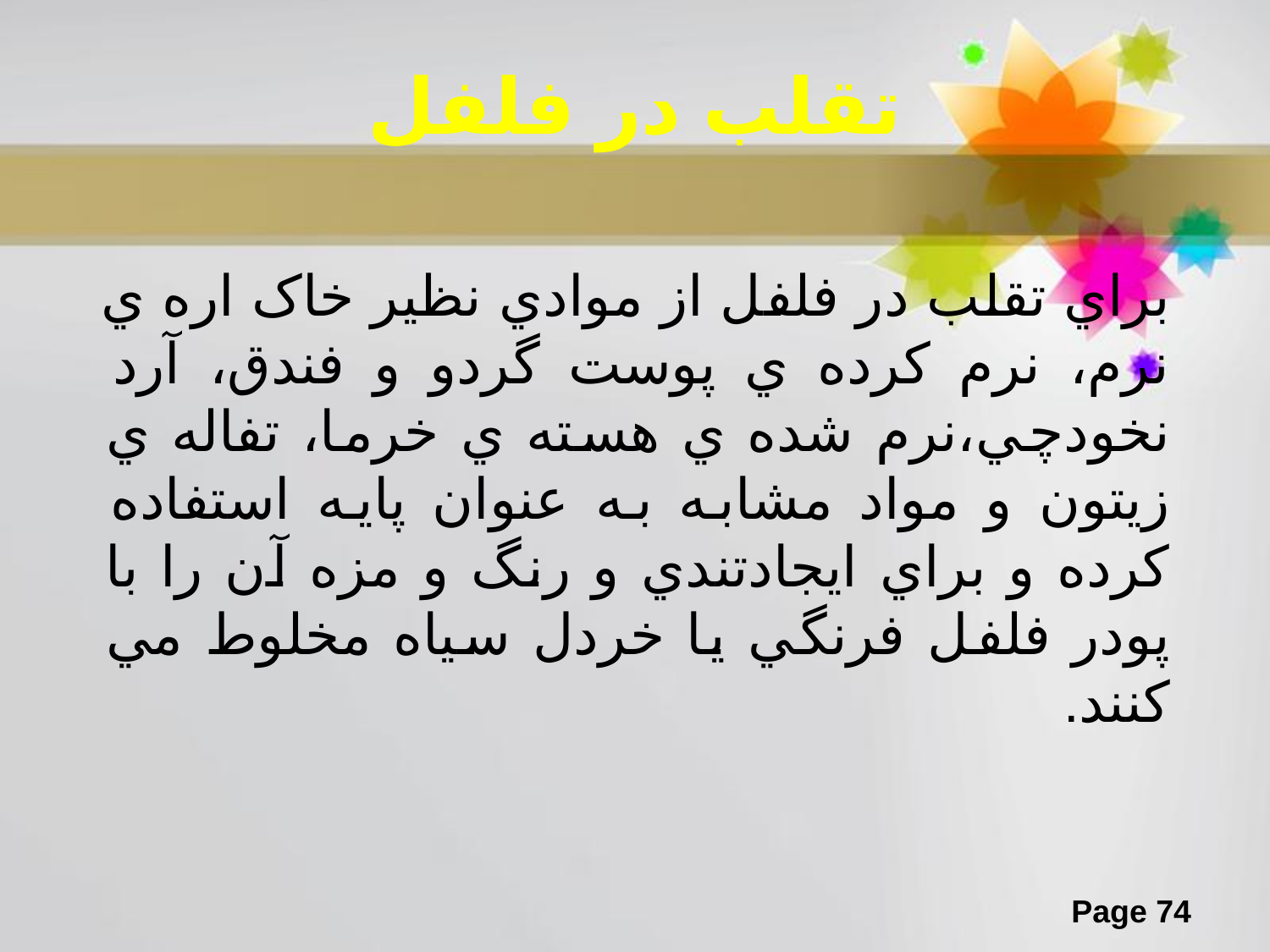

# تقلب در فلفل
براي تقلب در فلفل از موادي نظیر خاک اره ي نرم، نرم کرده ي پوست گردو و فندق، آرد نخودچي،نرم شده ي هسته ي خرما، تفاله ي زیتون و مواد مشابه به عنوان پایه استفاده کرده و براي ایجادتندي و رنگ و مزه آن را با پودر فلفل فرنگي یا خردل سیاه مخلوط مي کنند.